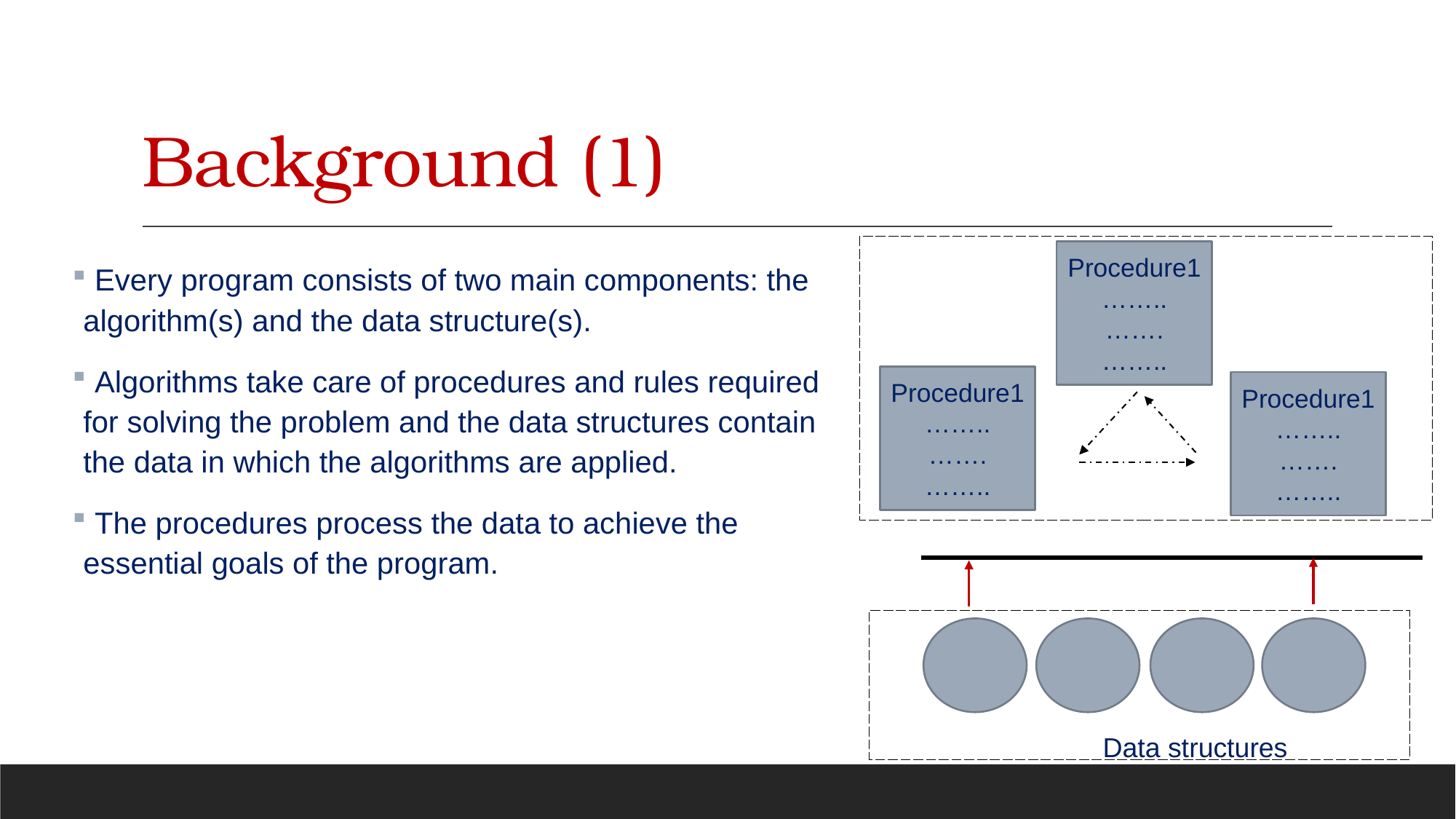

# Background (1)

Procedure1
……..
…….
……..
 Every program consists of two main components: the algorithm(s) and the data structure(s).
 Algorithms take care of procedures and rules required for solving the problem and the data structures contain the data in which the algorithms are applied.
 The procedures process the data to achieve the essential goals of the program.

Procedure1
……..
…….
……..
Procedure1
……..
…….
……..

Data structures